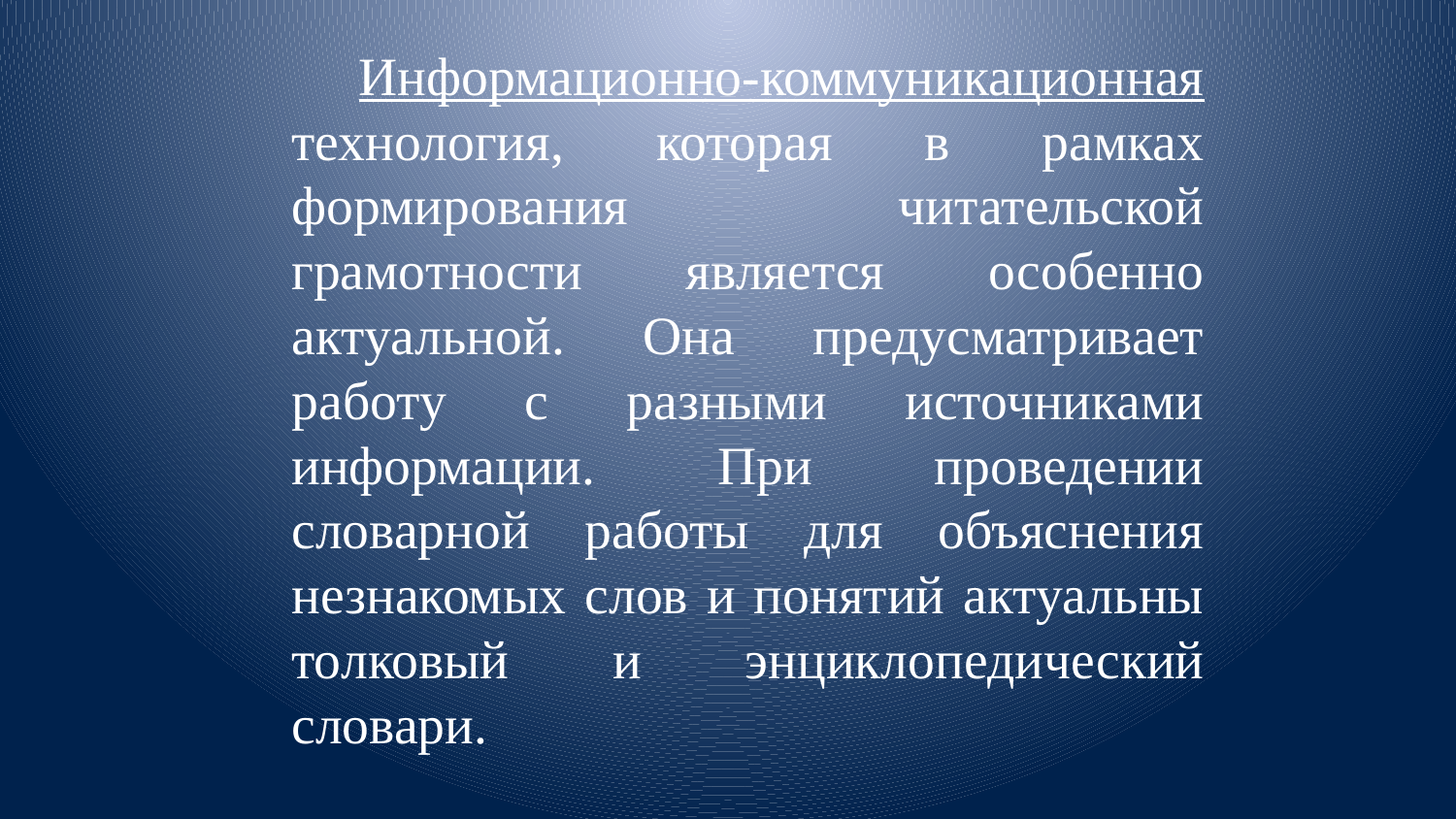

Информационно-коммуникационная технология, которая в рамках формирования читательской грамотности является особенно актуальной. Она предусматривает работу с разными источниками информации. При проведении словарной работы для объяснения незнакомых слов и понятий актуальны толковый и энциклопедический словари.